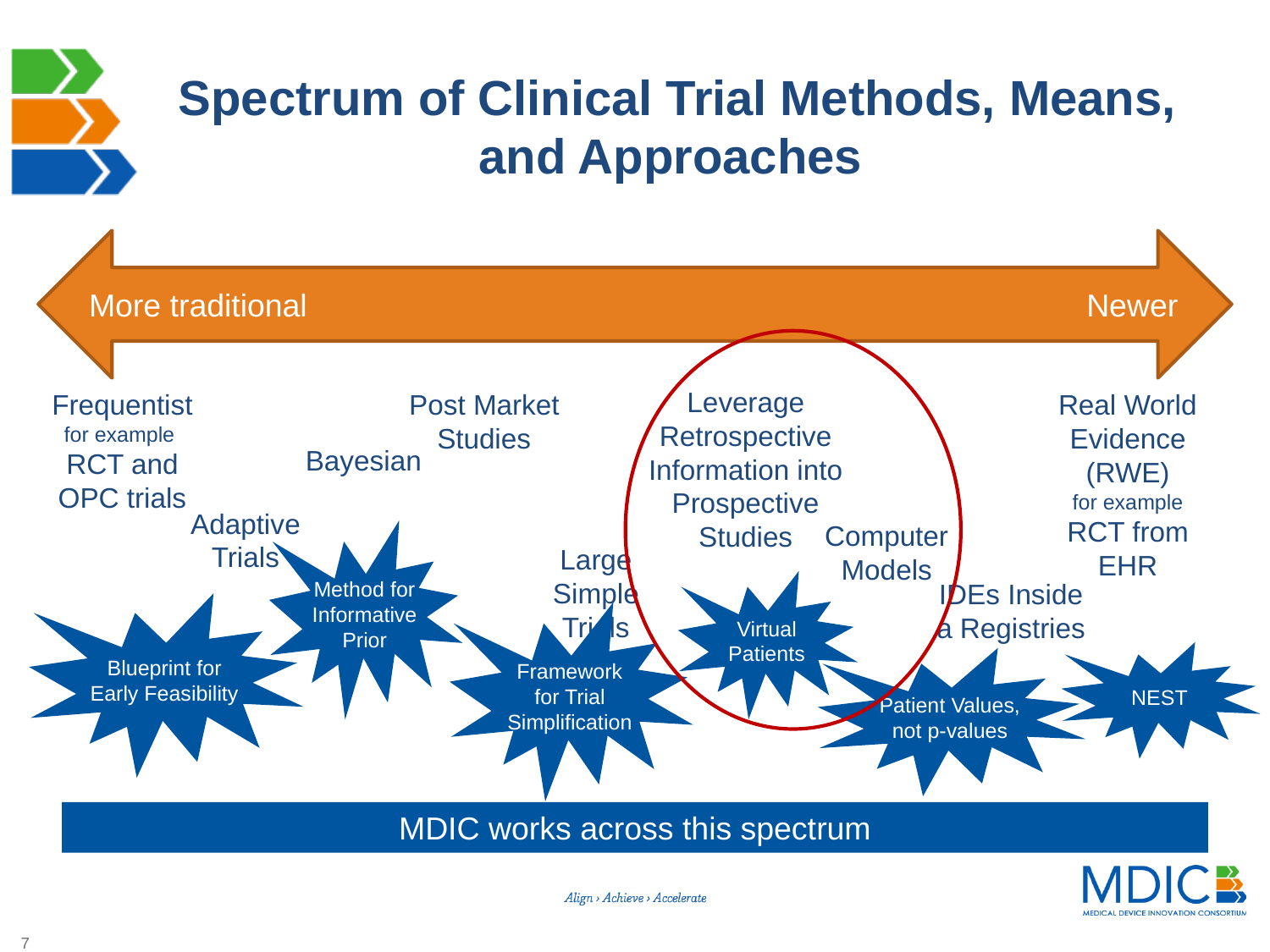

# Spectrum of Clinical Trial Methods, Means, and Approaches
More traditional                                                                                        Newer

Leverage Retrospective Information into Prospective Studies
Frequentist
for example  RCT and OPC trials
Post Market Studies
Real World Evidence
(RWE)
for example
RCT from EHR
Bayesian
Adaptive Trials
Computer Models
Method for Informative Prior
Large Simple Trials
IDEs Inside a Registries
Virtual Patients
Blueprint for Early Feasibility
Framework for Trial Simplification
NEST
Patient Values, not p-values
MDIC works across this spectrum